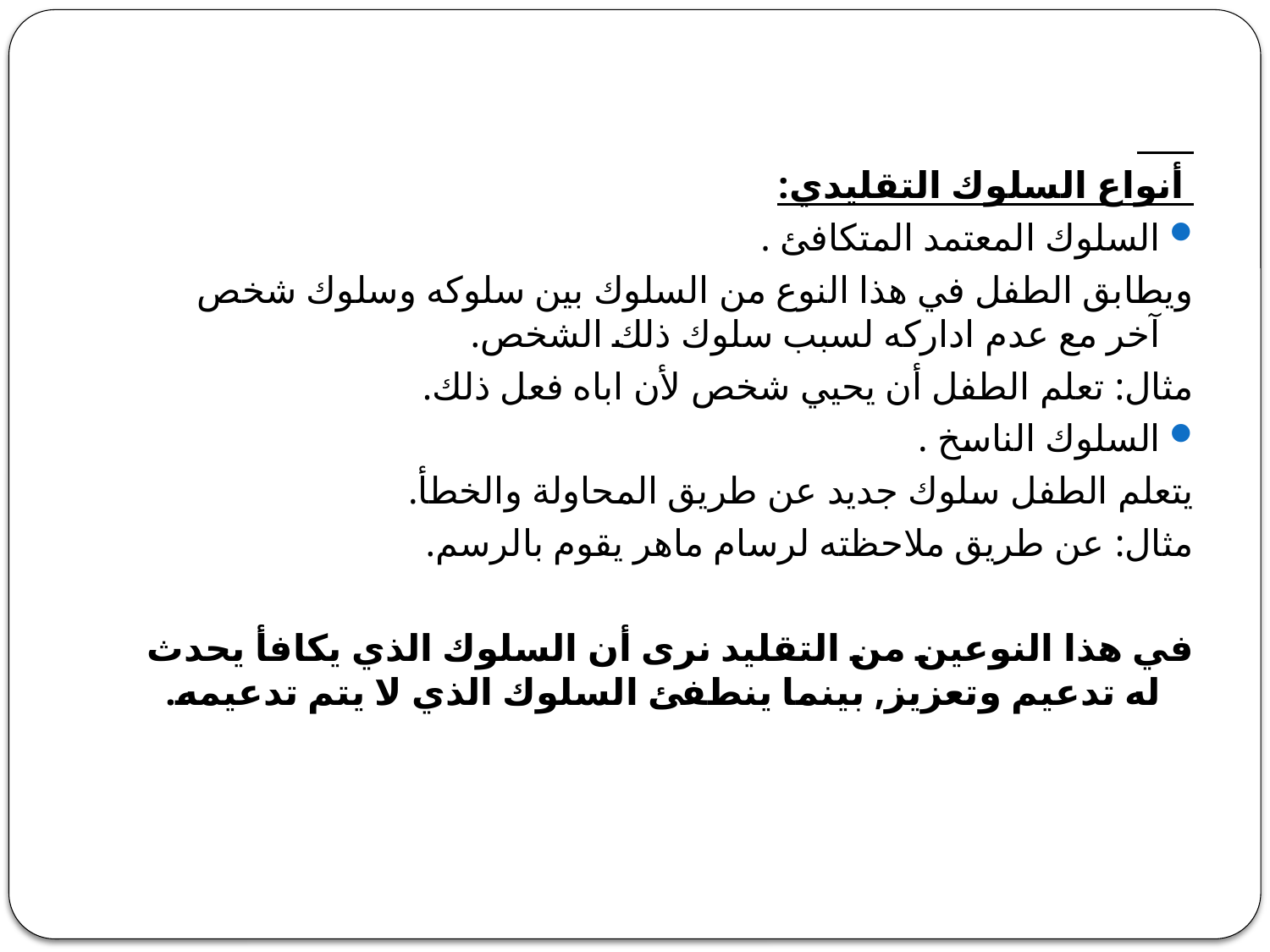

أنواع السلوك التقليدي:
السلوك المعتمد المتكافئ .
ويطابق الطفل في هذا النوع من السلوك بين سلوكه وسلوك شخص آخر مع عدم اداركه لسبب سلوك ذلك الشخص.
مثال: تعلم الطفل أن يحيي شخص لأن اباه فعل ذلك.
السلوك الناسخ .
يتعلم الطفل سلوك جديد عن طريق المحاولة والخطأ.
مثال: عن طريق ملاحظته لرسام ماهر يقوم بالرسم.

في هذا النوعين من التقليد نرى أن السلوك الذي يكافأ يحدث له تدعيم وتعزيز, بينما ينطفئ السلوك الذي لا يتم تدعيمه.